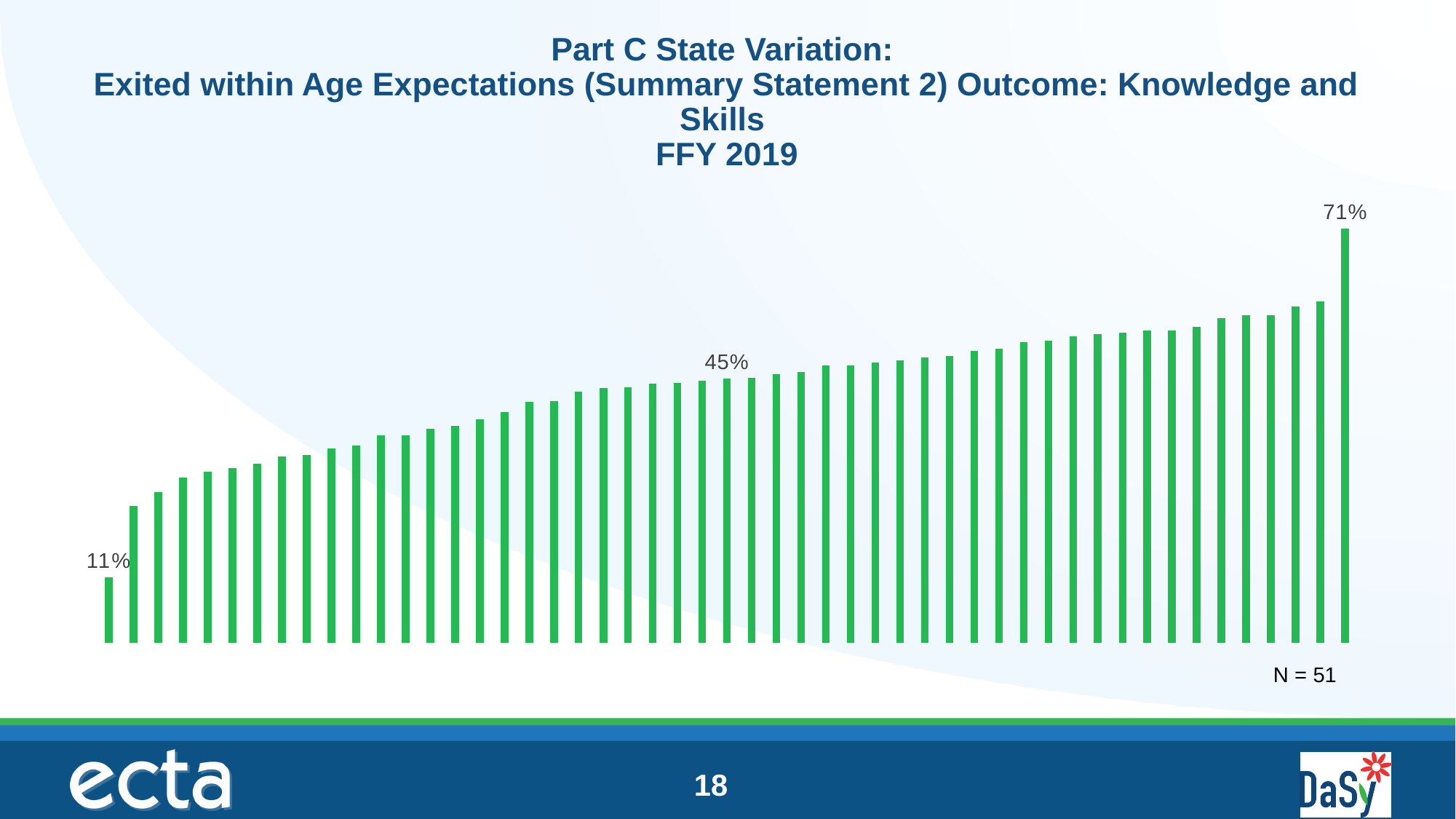

# Part C State Variation: Exited within Age Expectations (Summary Statement 2) Outcome: Knowledge and Skills FFY 2019

### Chart

| Category |  |
|---|---|
N = 51
18